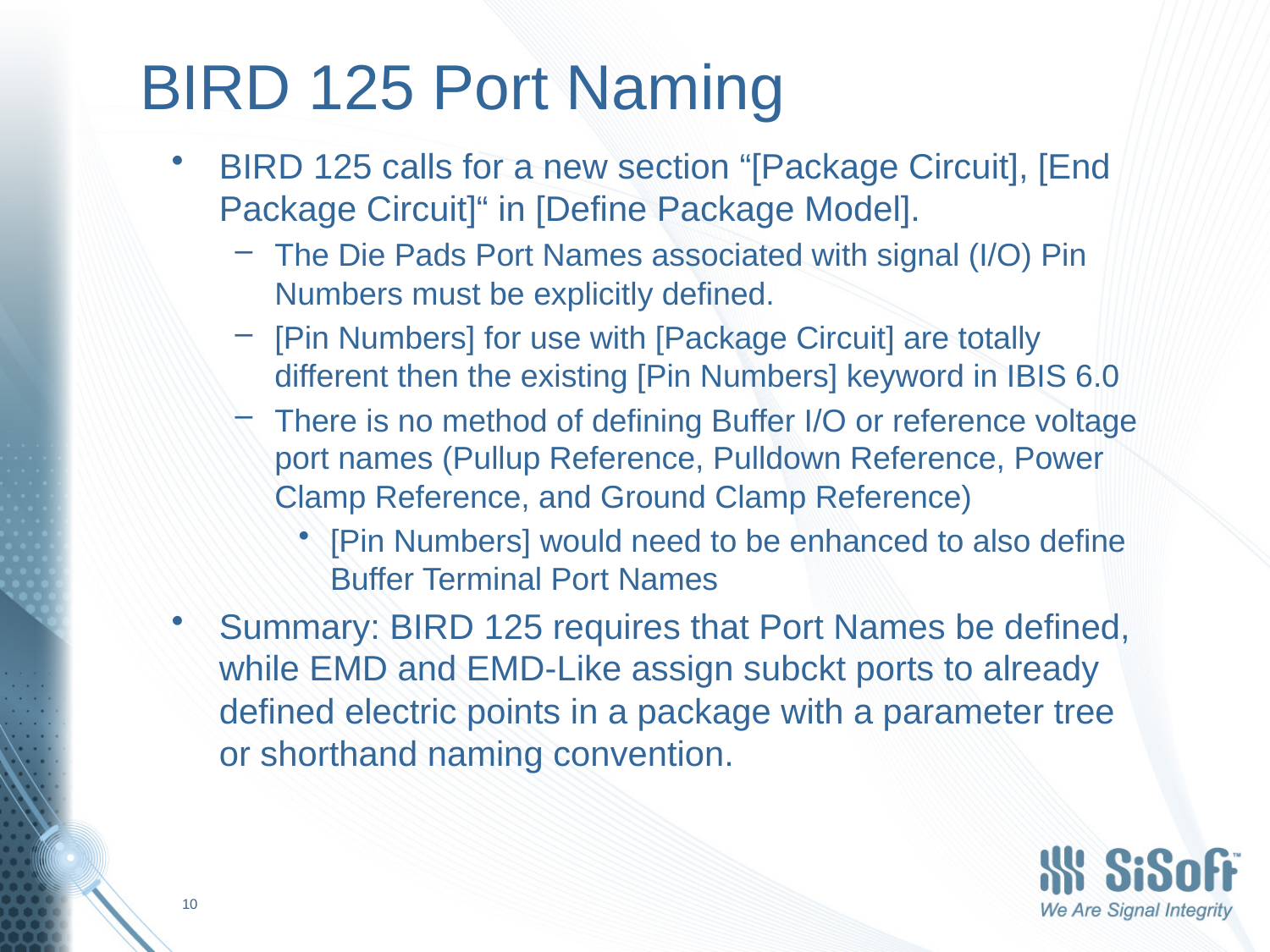

# BIRD 125 Port Naming
BIRD 125 calls for a new section “[Package Circuit], [End Package Circuit]“ in [Define Package Model].
The Die Pads Port Names associated with signal (I/O) Pin Numbers must be explicitly defined.
[Pin Numbers] for use with [Package Circuit] are totally different then the existing [Pin Numbers] keyword in IBIS 6.0
There is no method of defining Buffer I/O or reference voltage port names (Pullup Reference, Pulldown Reference, Power Clamp Reference, and Ground Clamp Reference)
[Pin Numbers] would need to be enhanced to also define Buffer Terminal Port Names
Summary: BIRD 125 requires that Port Names be defined, while EMD and EMD-Like assign subckt ports to already defined electric points in a package with a parameter tree or shorthand naming convention.
10